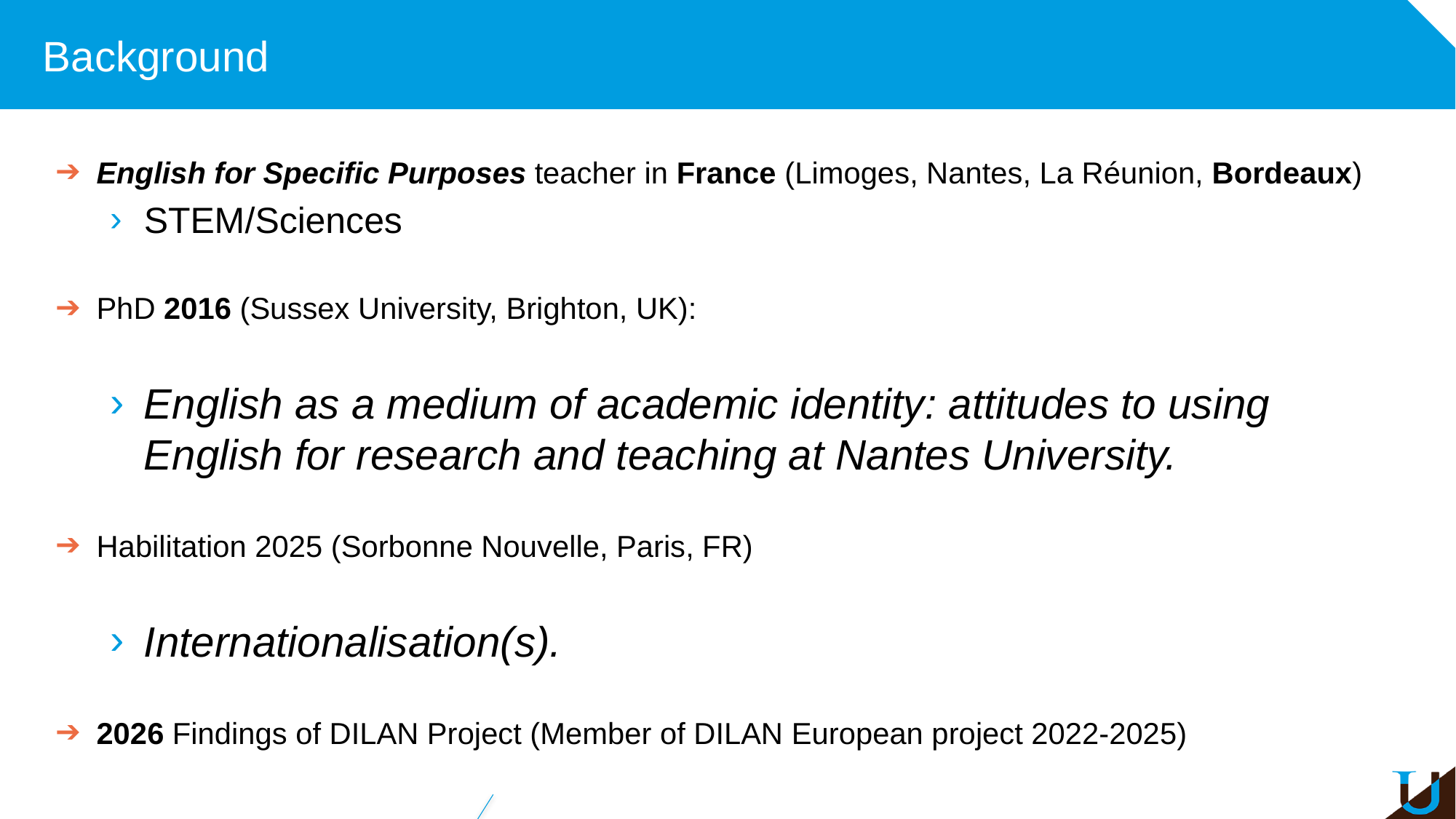

# Background
English for Specific Purposes teacher in France (Limoges, Nantes, La Réunion, Bordeaux)
STEM/Sciences

PhD 2016 (Sussex University, Brighton, UK):

English as a medium of academic identity: attitudes to using English for research and teaching at Nantes University.

Habilitation 2025 (Sorbonne Nouvelle, Paris, FR)

Internationalisation(s).

2026 Findings of DILAN Project (Member of DILAN European project 2022-2025)